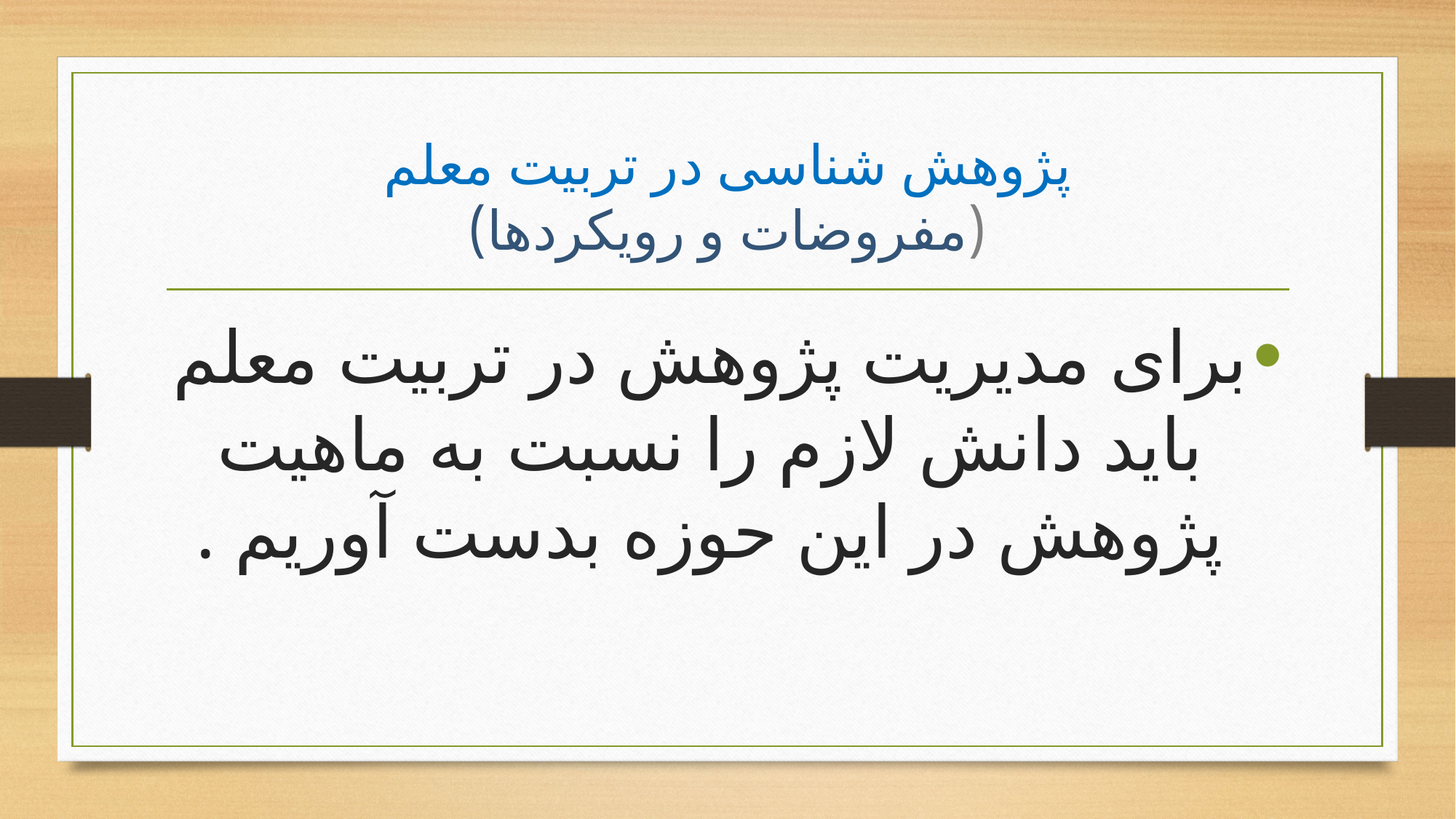

# پژوهش شناسی در تربیت معلم (مفروضات و رویکردها)
برای مدیریت پژوهش در تربیت معلم باید دانش لازم را نسبت به ماهیت پژوهش در این حوزه بدست آوریم .